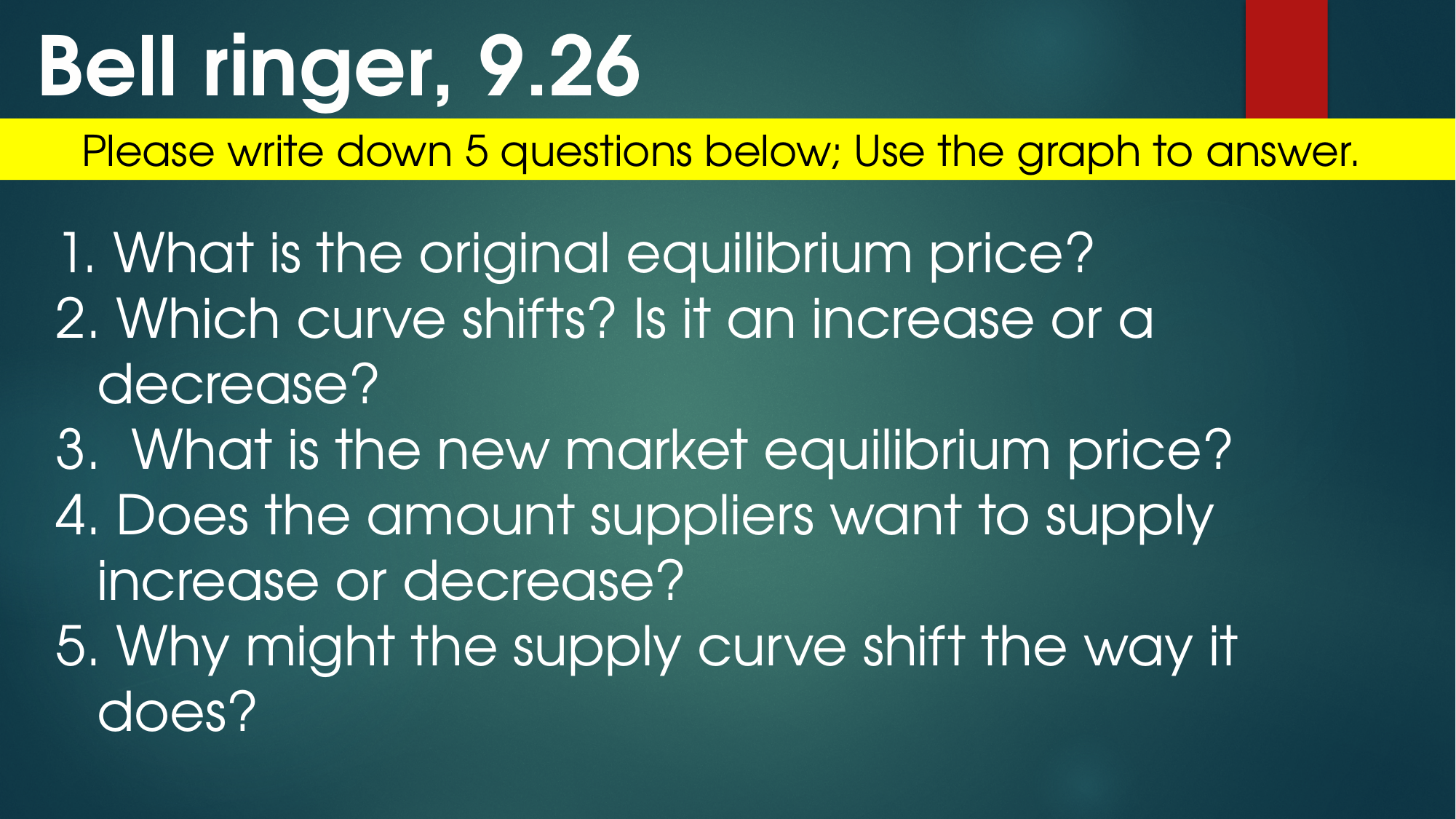

Bell ringer, 9.26
Please write down 5 questions below; Use the graph to answer.
 What is the original equilibrium price?
 Which curve shifts? Is it an increase or a decrease?
  What is the new market equilibrium price?
 Does the amount suppliers want to supply increase or decrease?
 Why might the supply curve shift the way it does?